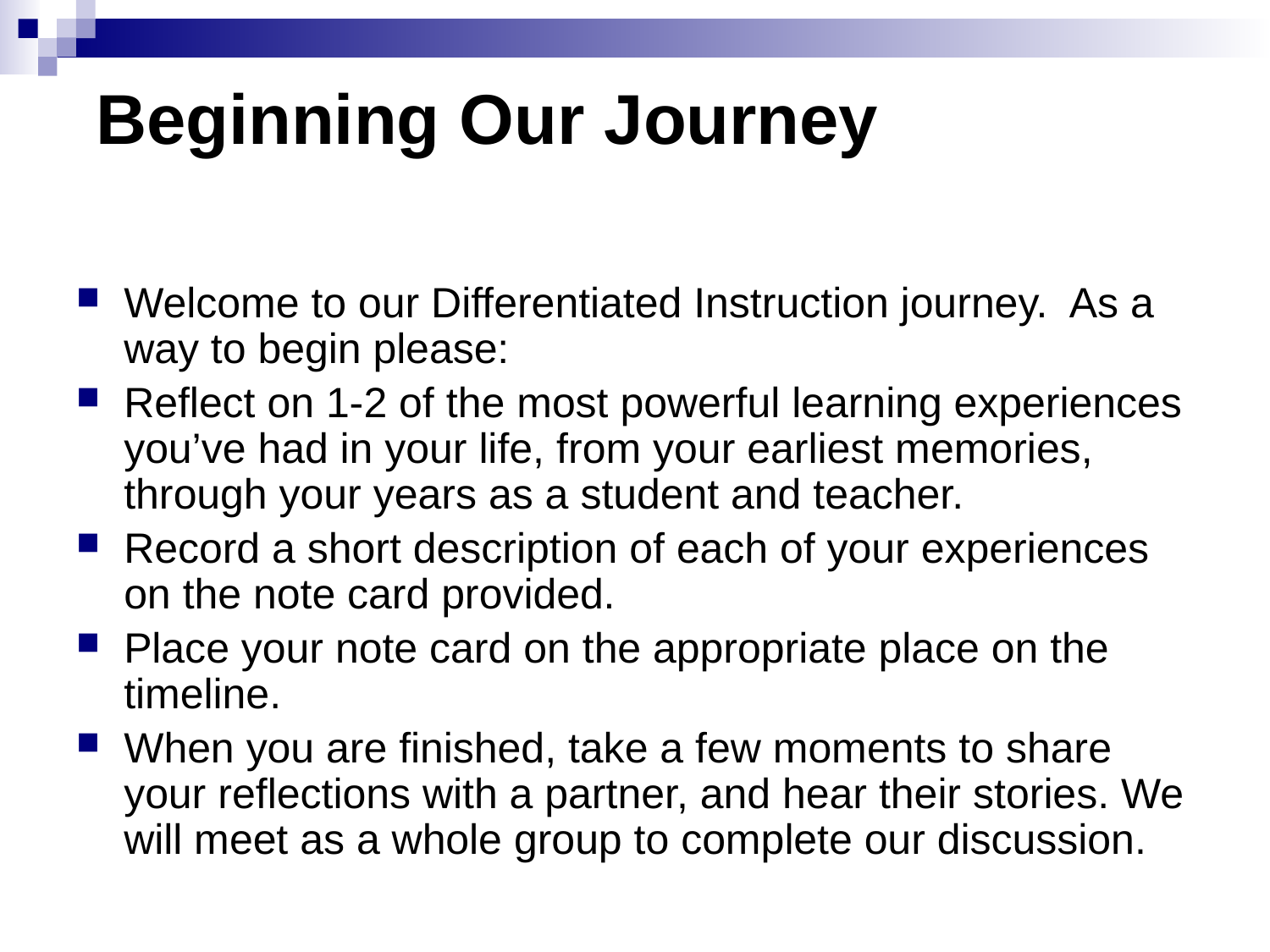

# Beginning Our Journey
Welcome to our Differentiated Instruction journey.  As a way to begin please:
Reflect on 1-2 of the most powerful learning experiences you’ve had in your life, from your earliest memories, through your years as a student and teacher.
Record a short description of each of your experiences on the note card provided.
Place your note card on the appropriate place on the timeline.
When you are finished, take a few moments to share your reflections with a partner, and hear their stories. We will meet as a whole group to complete our discussion.